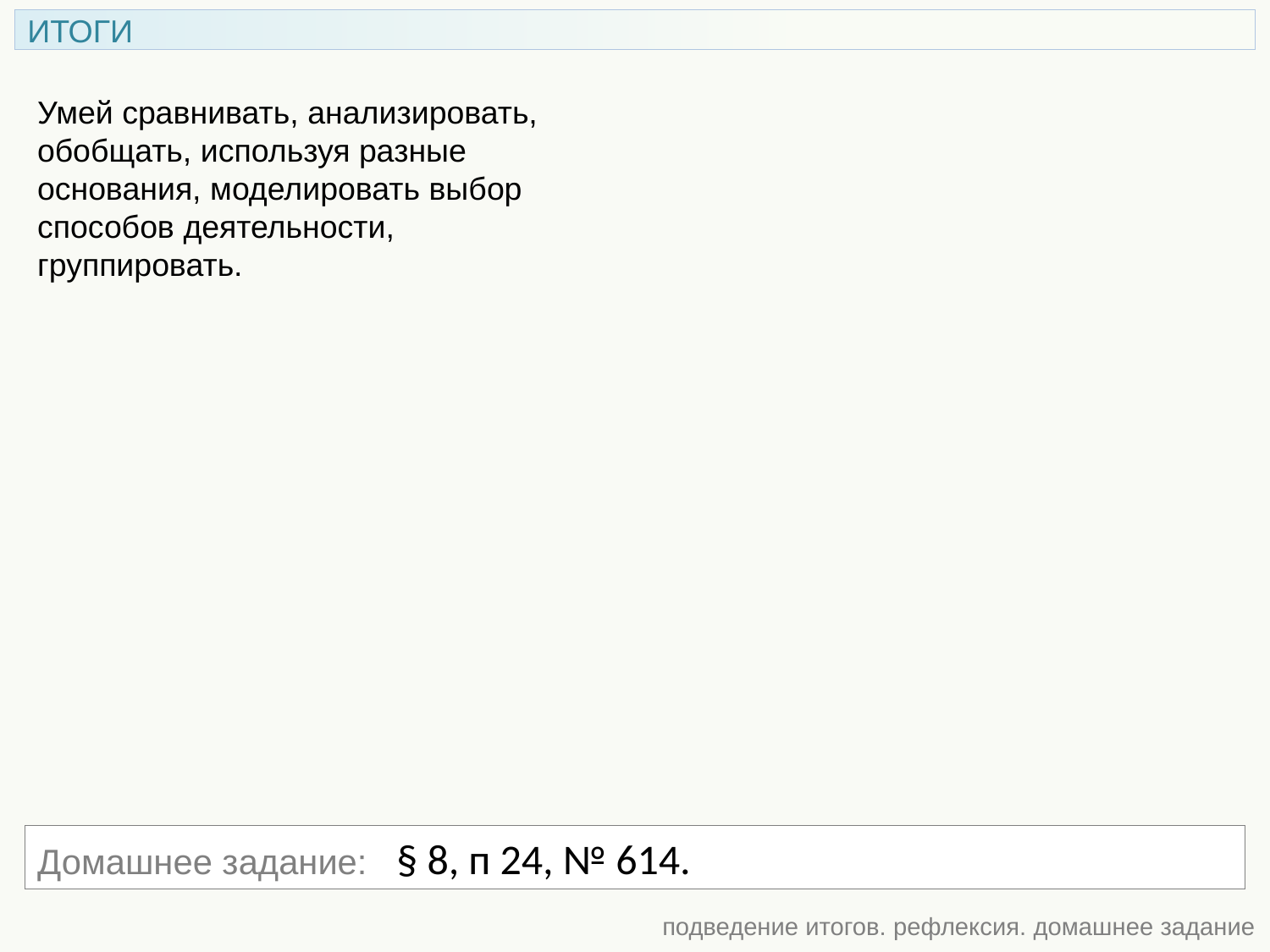

ИТОГИ
Умей сравнивать, анализировать,
обобщать, используя разные основания, моделировать выбор
способов деятельности, группировать.
Домашнее задание:   § 8, п 24, № 614.
подведение итогов. рефлексия. домашнее задание